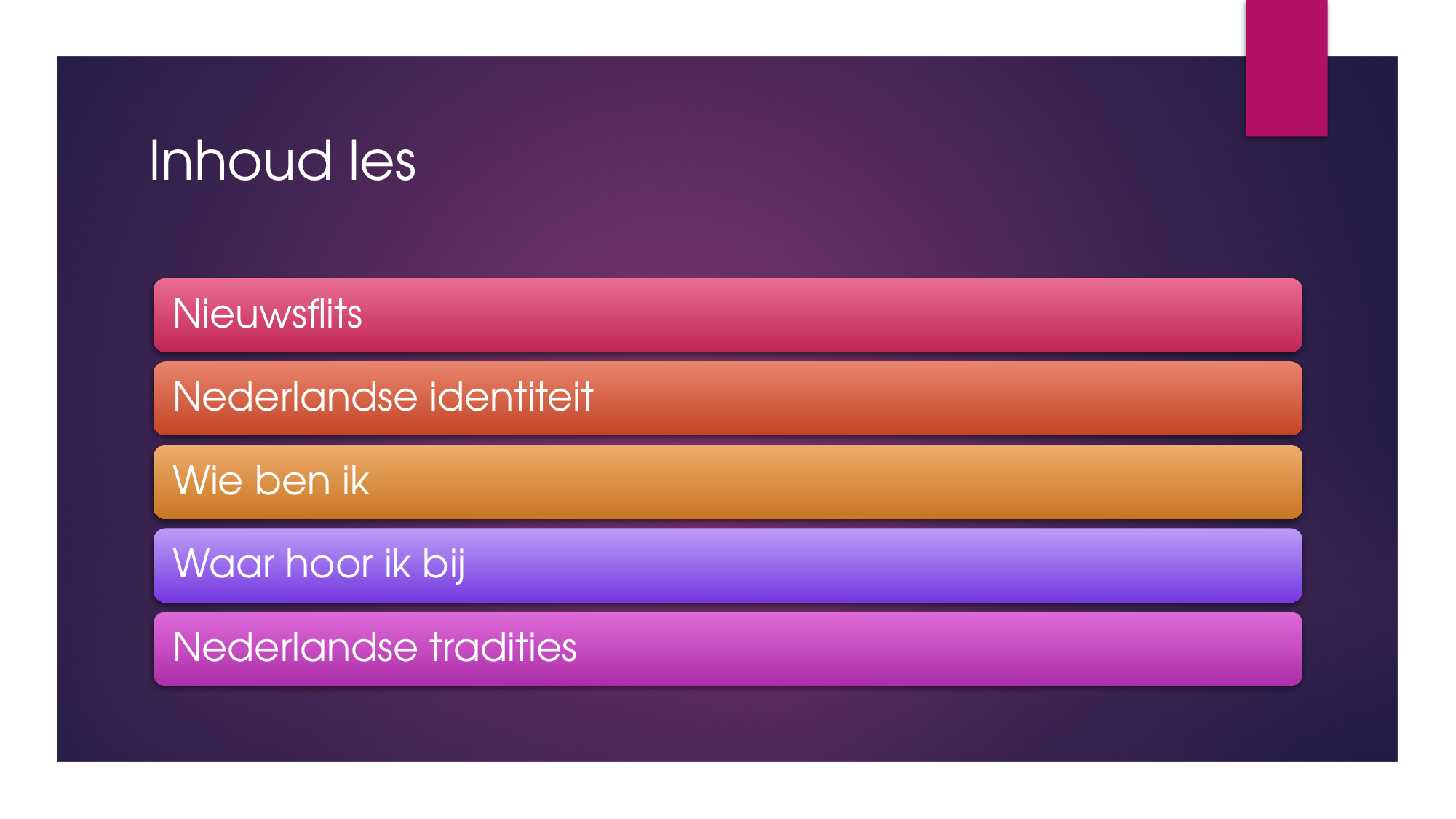

# Inhoud les
Nieuwsflits
Nederlandse identiteit
Wie ben ik
Waar hoor ik bij
Nederlandse tradities